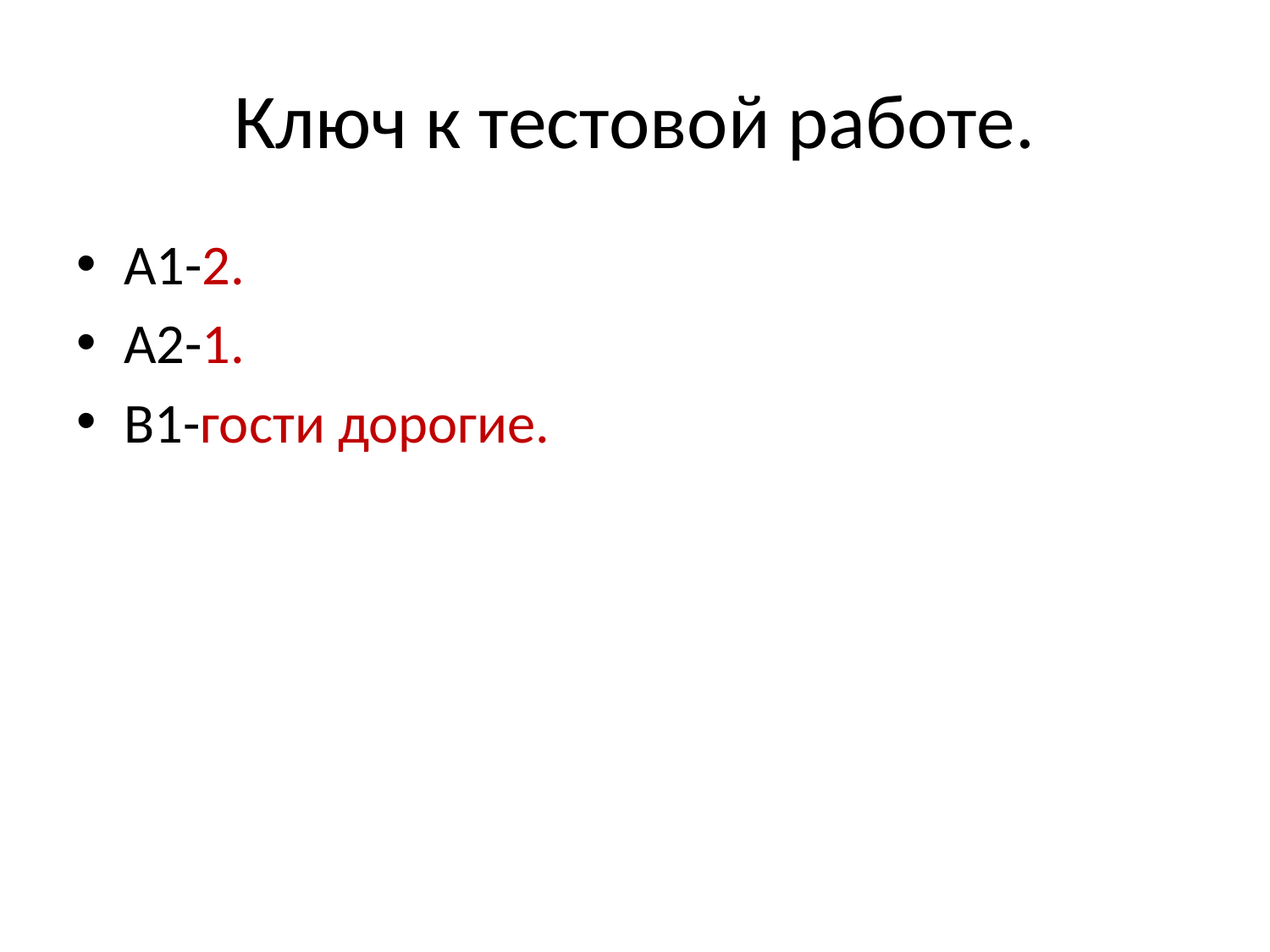

# Ключ к тестовой работе.
А1-2.
А2-1.
В1-гости дорогие.